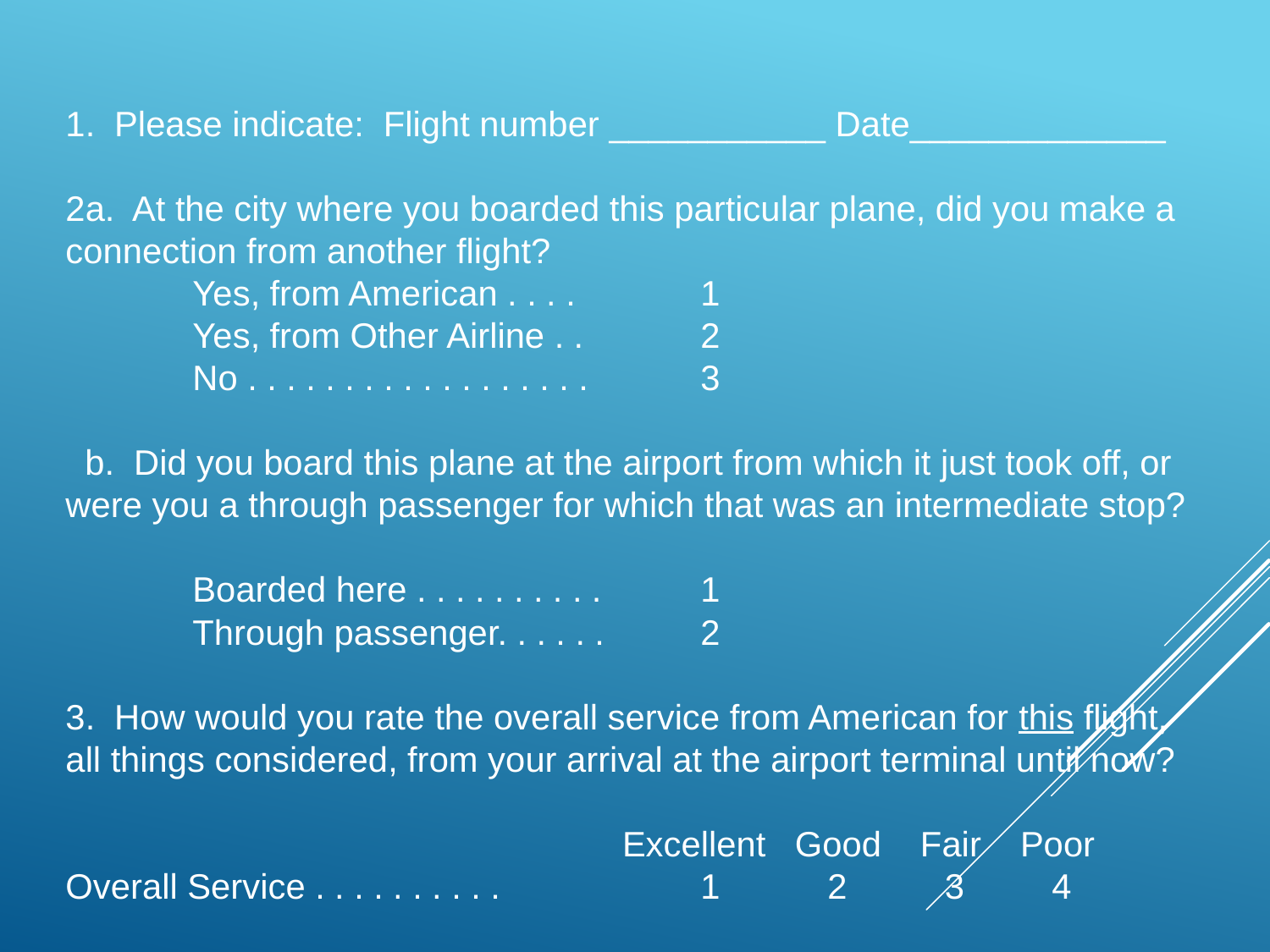

1.  Please indicate:  Flight number ___________ Date_____________

2a.  At the city where you boarded this particular plane, did you make a connection from another flight?
	Yes, from American . . . . 	1
	Yes, from Other Airline . .	2
	No . . . . . . . . . . . . . . . . . .	3

  b.  Did you board this plane at the airport from which it just took off, or were you a through passenger for which that was an intermediate stop?

	Boarded here . . . . . . . . . .	1
	Through passenger. . . . . .	2

3.  How would you rate the overall service from American for this flight, all things considered, from your arrival at the airport terminal until now?

				     Excellent   Good    Fair    Poor
Overall Service . . . . . . . . . .		1	2          3         4